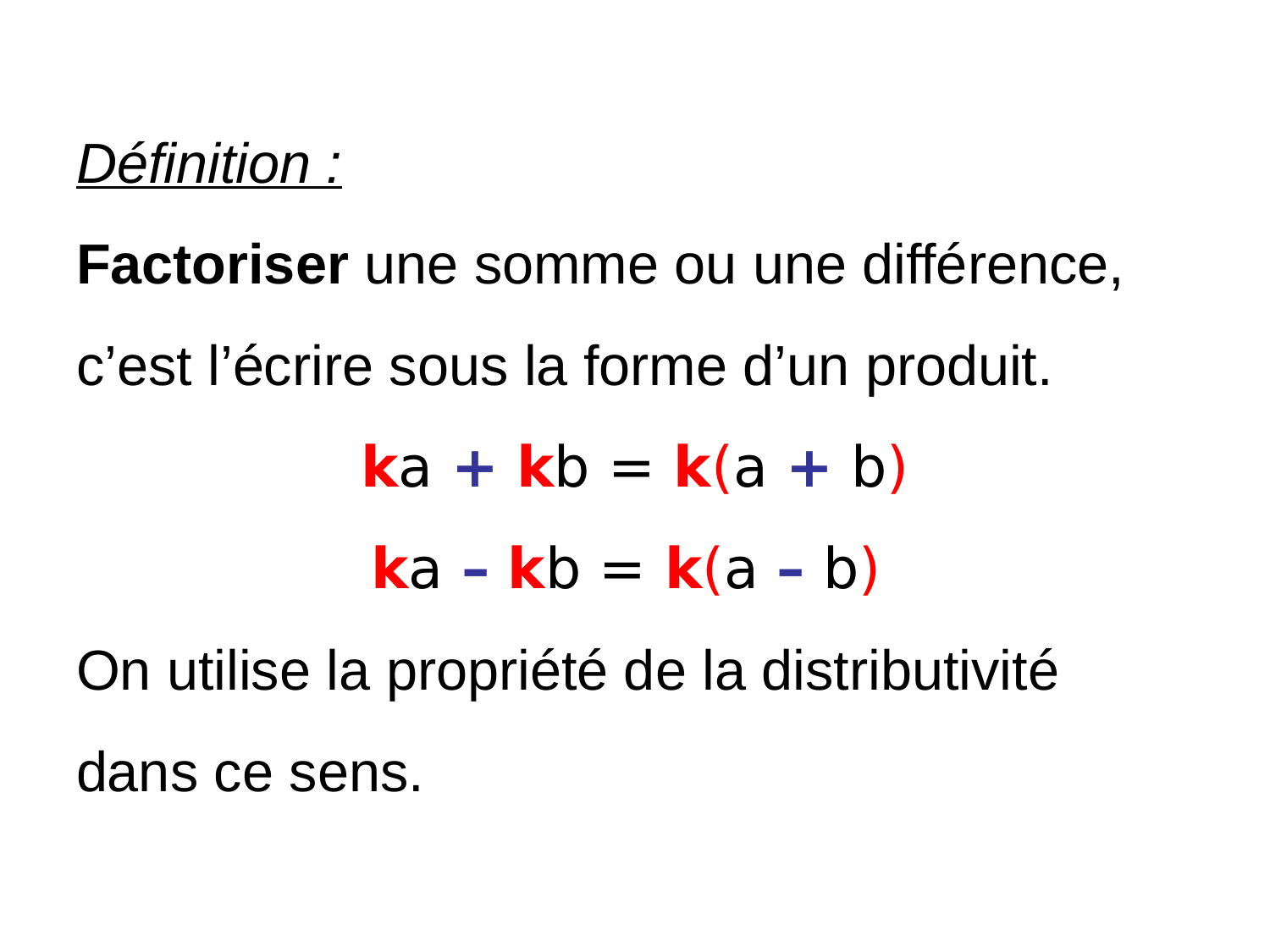

Définition :
Factoriser une somme ou une différence, c’est l’écrire sous la forme d’un produit.
ka + kb = k(a + b)
ka – kb = k(a – b)
On utilise la propriété de la distributivité dans ce sens.